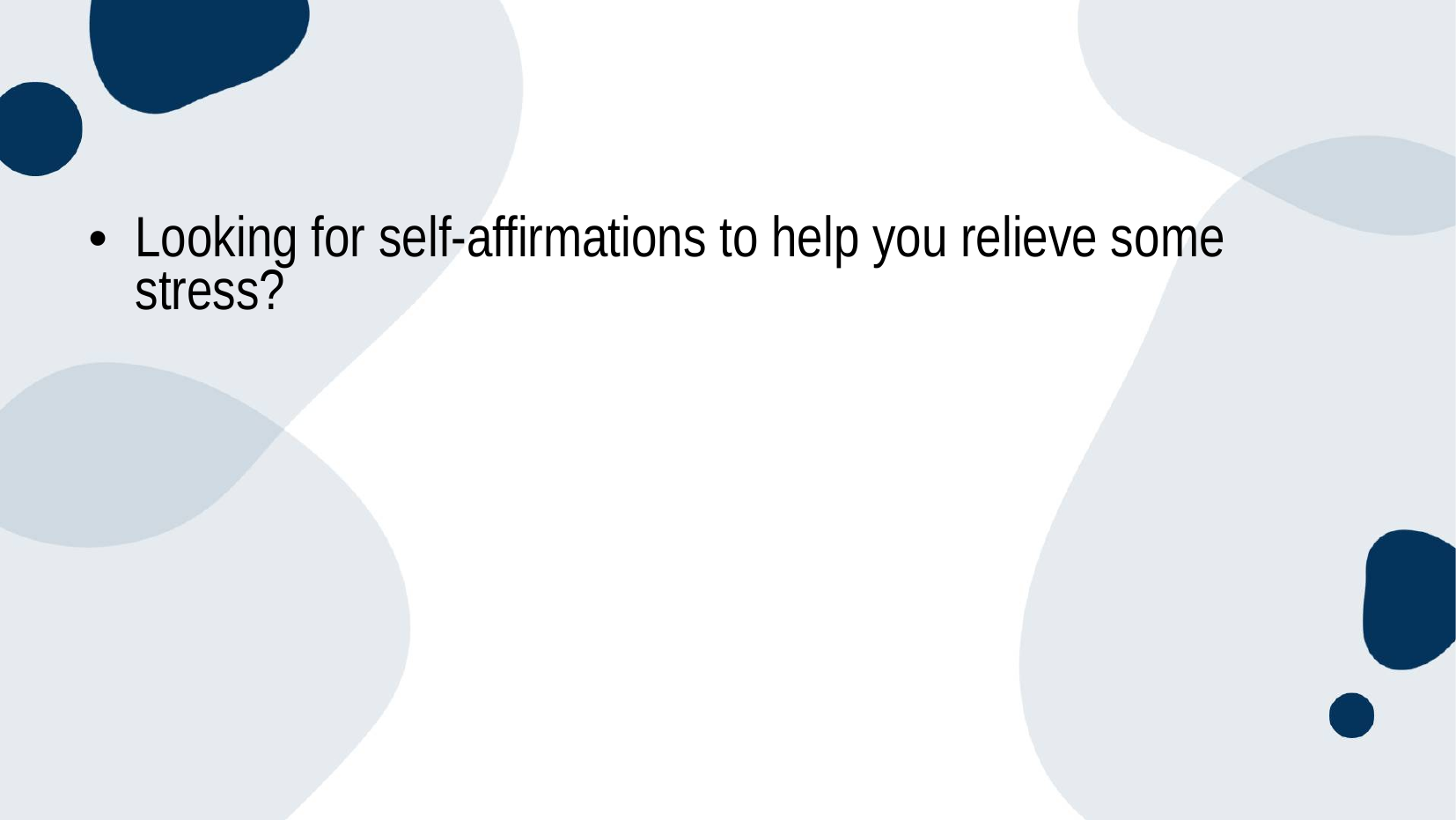

Looking for self-affirmations to help you relieve some stress?